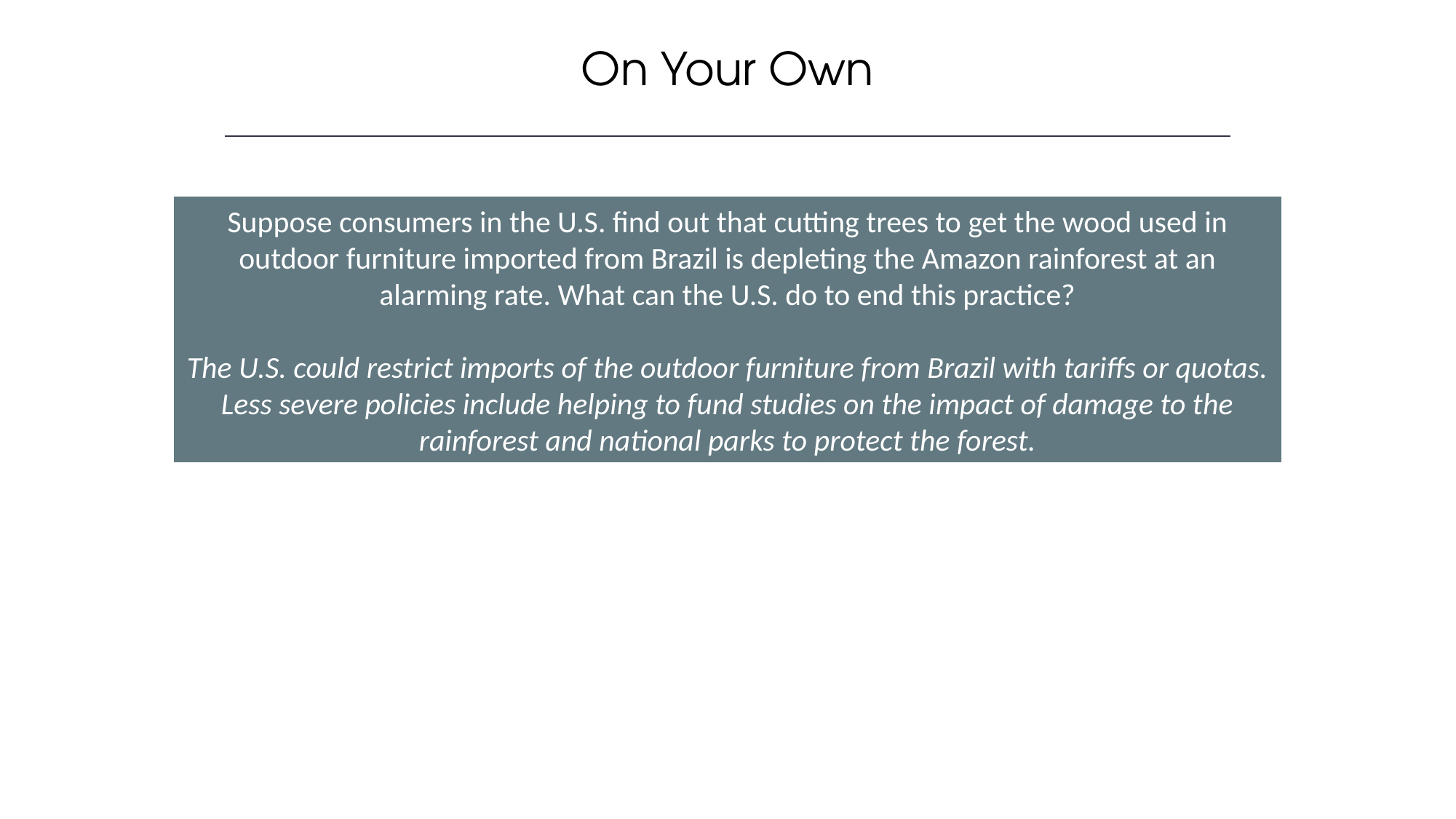

On Your Own
HAWKES LEARNING
Suppose consumers in the U.S. find out that cutting trees to get the wood used in outdoor furniture imported from Brazil is depleting the Amazon rainforest at an alarming rate. What can the U.S. do to end this practice?

The U.S. could restrict imports of the outdoor furniture from Brazil with tariffs or quotas. Less severe policies include helping to fund studies on the impact of damage to the rainforest and national parks to protect the forest.